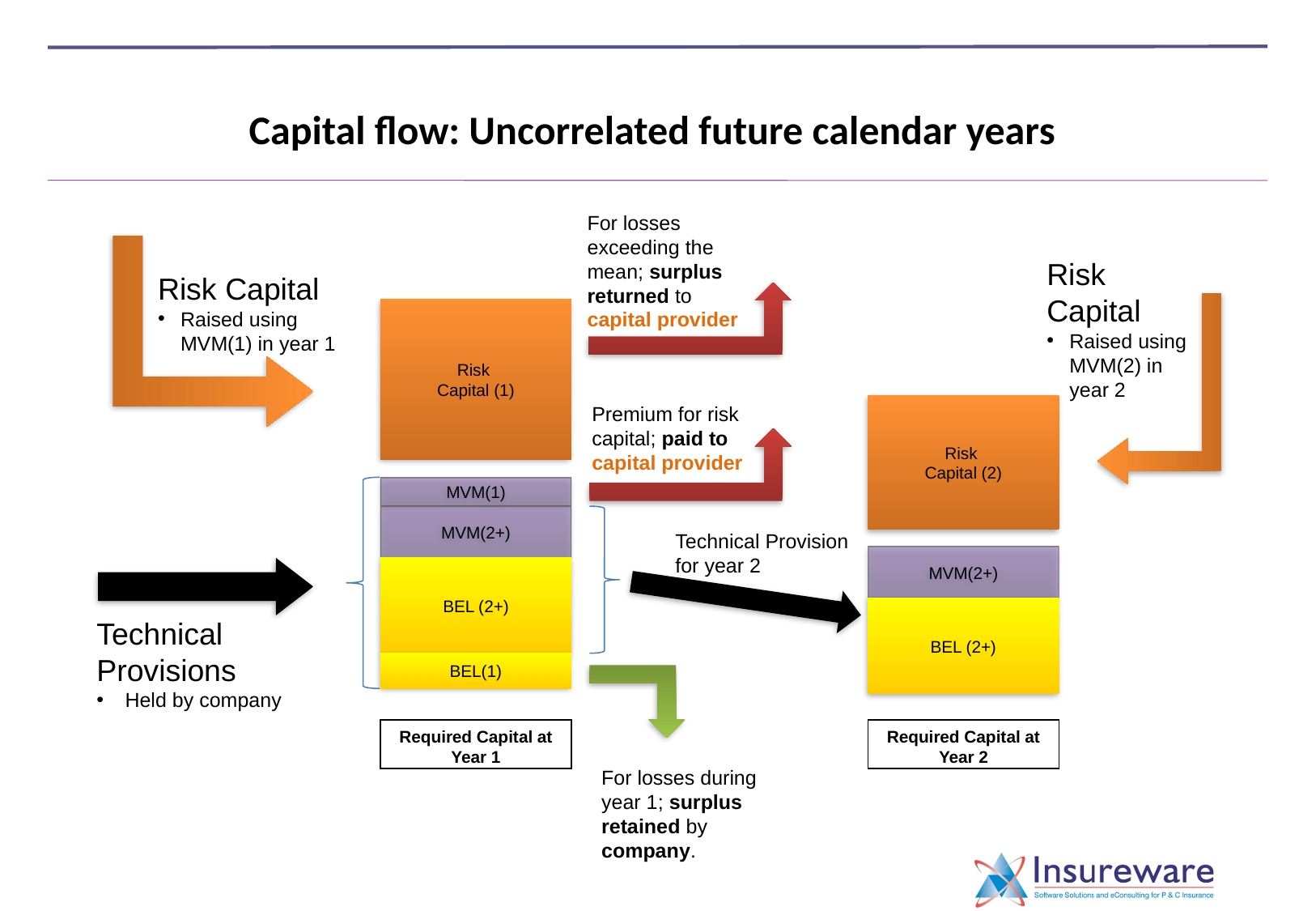

Capital flow: Uncorrelated future calendar years
For losses exceeding the mean; surplus returned to capital provider

Risk Capital
Raised using MVM(2) in year 2
Risk Capital
Raised using MVM(1) in year 1

Risk
Capital (1)

Risk
Capital (2)
Premium for risk capital; paid to capital provider

MVM(1)
MVM(2+)

Technical Provision for year 2
MVM(2+)

BEL (2+)

BEL (2+)
Technical Provisions
 Held by company
BEL(1)

Required Capital at Year 1
Required Capital at Year 2
For losses during year 1; surplus retained by company.